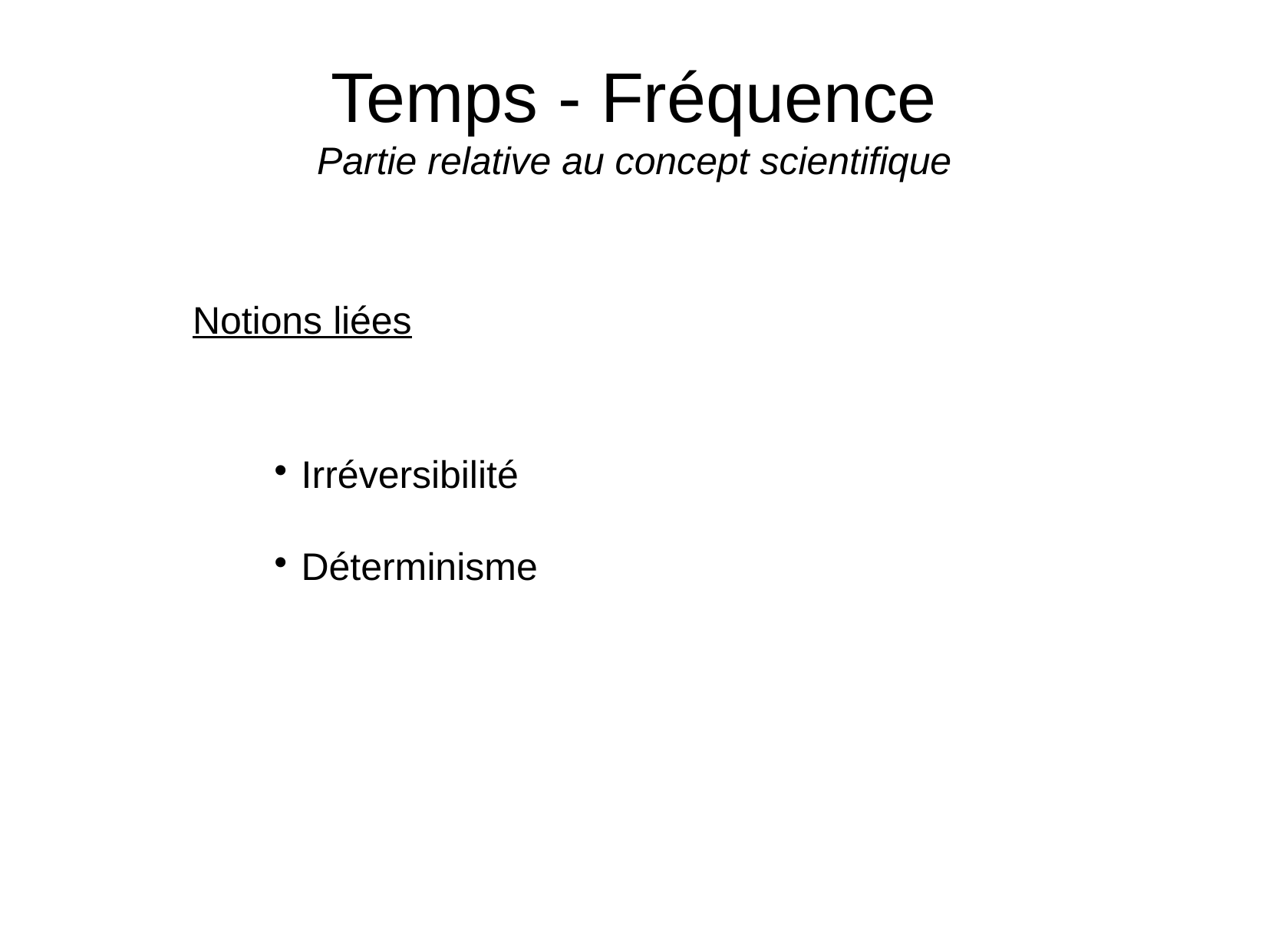

# Temps - Fréquence Partie relative au concept scientifique
Notions liées
Irréversibilité

Déterminisme